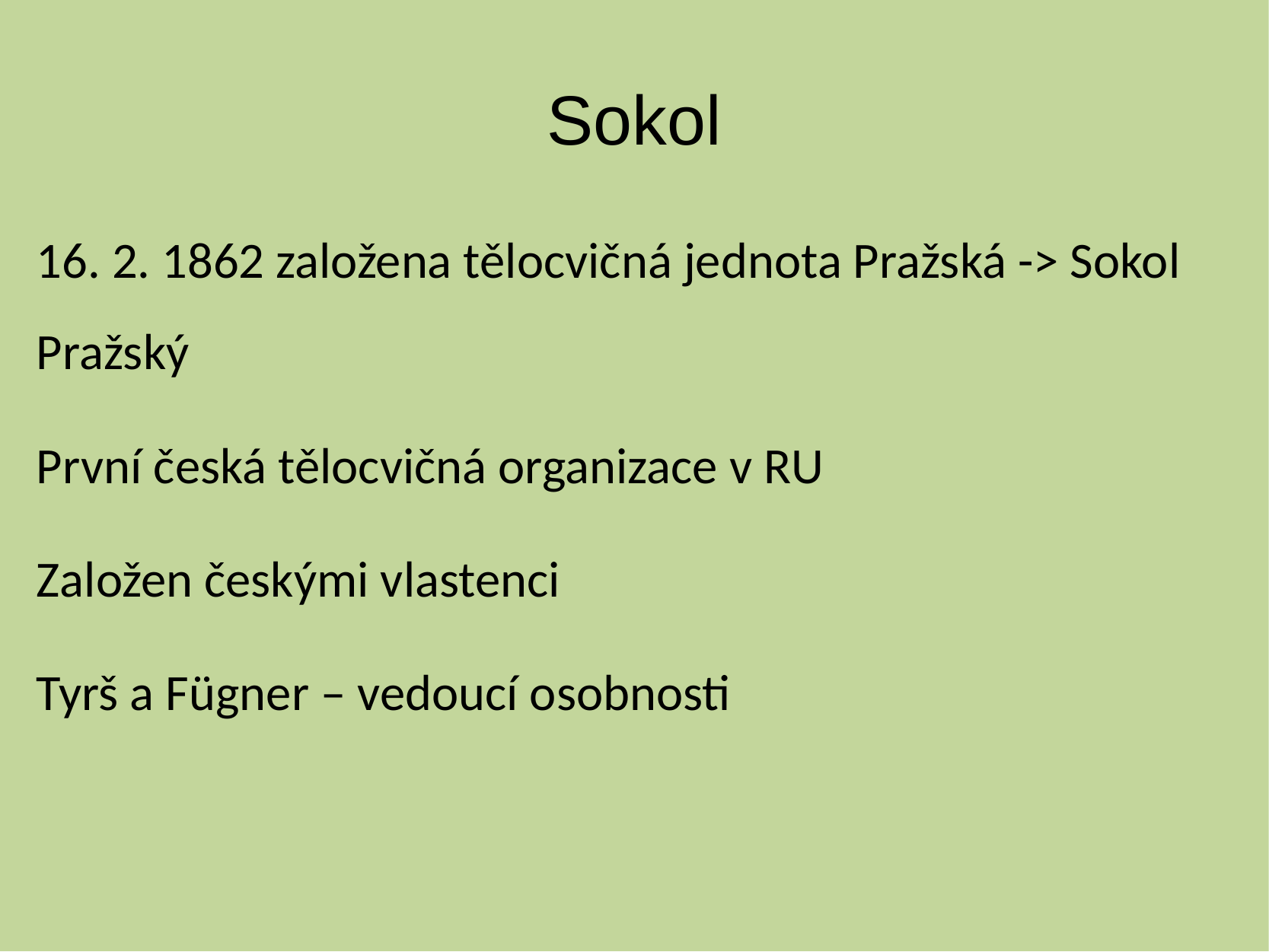

# Sokol
16. 2. 1862 založena tělocvičná jednota Pražská -> Sokol Pražský
První česká tělocvičná organizace v RU
Založen českými vlastenci
Tyrš a Fügner – vedoucí osobnosti

Založena Miroslavem Tyršem a Jindřichem Fügnerem